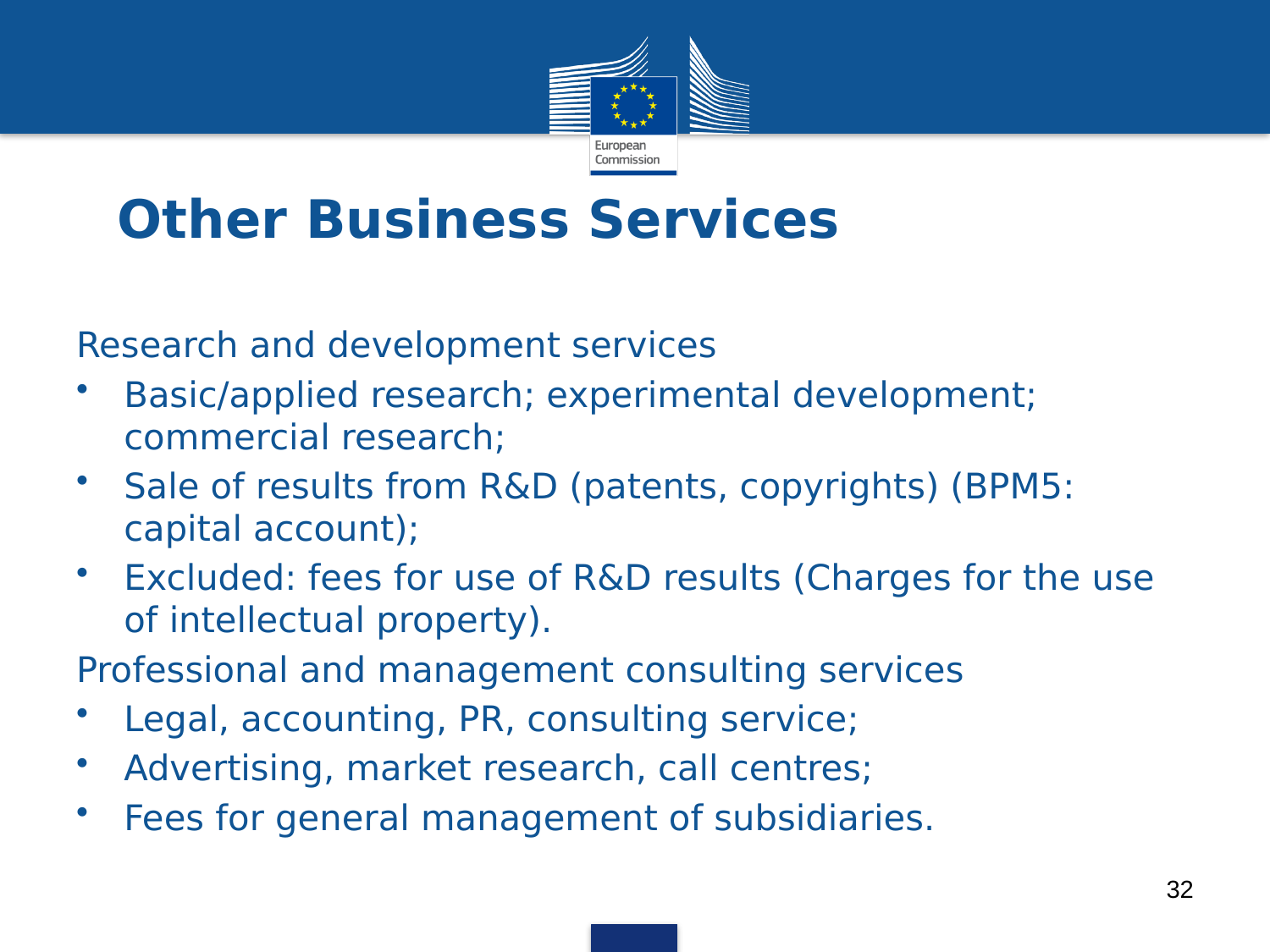

# Other Business Services
Research and development services
Basic/applied research; experimental development; commercial research;
Sale of results from R&D (patents, copyrights) (BPM5: capital account);
Excluded: fees for use of R&D results (Charges for the use of intellectual property).
Professional and management consulting services
Legal, accounting, PR, consulting service;
Advertising, market research, call centres;
Fees for general management of subsidiaries.
32